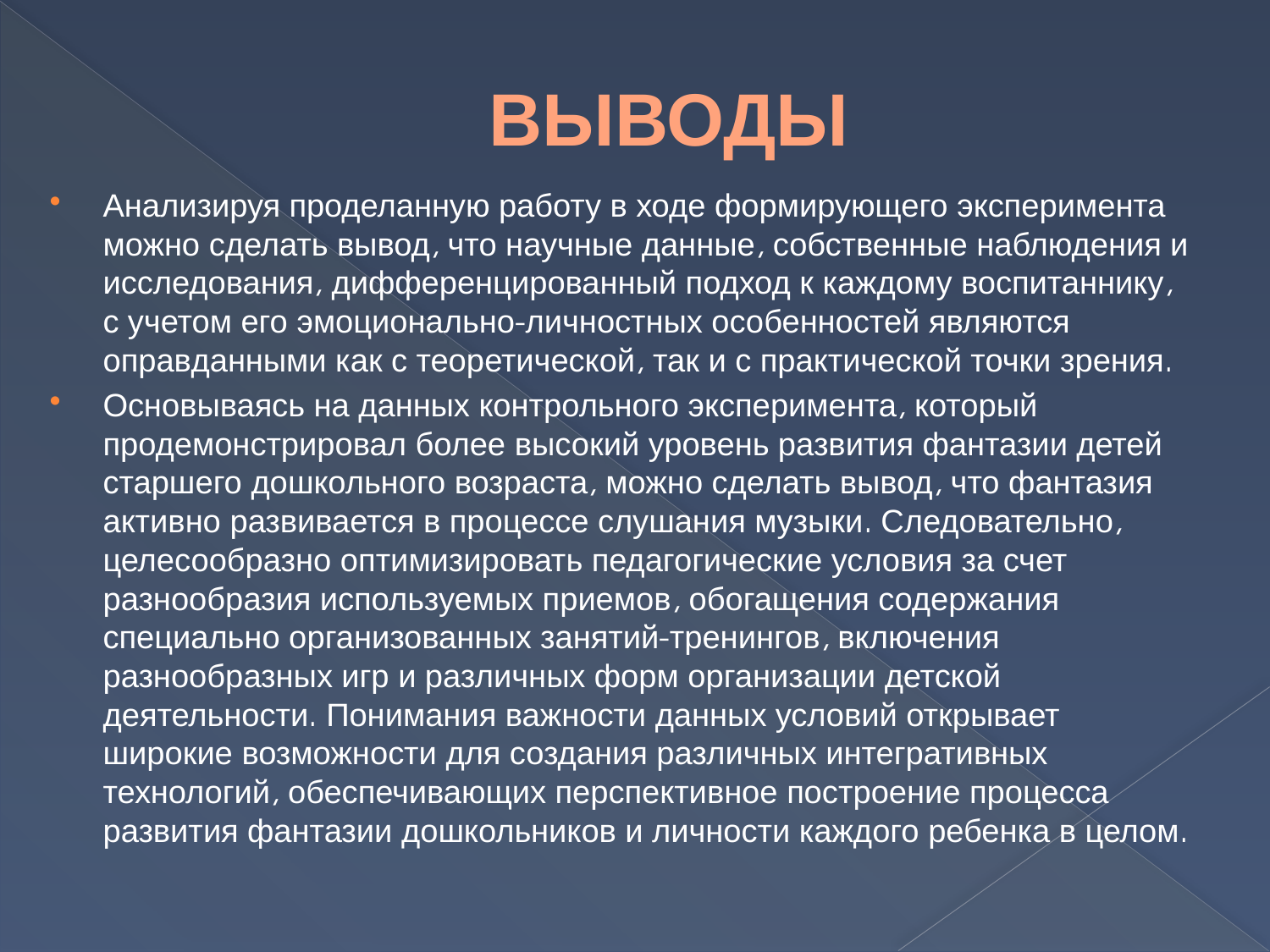

# ВЫВОДЫ
Анализируя проделанную работу в ходе формирующего эксперимента можно сделать вывод, что научные данные, собственные наблюдения и исследования, дифференцированный подход к каждому воспитаннику, с учетом его эмоционально-личностных особенностей являются оправданными как с теоретической, так и с практической точки зрения.
Основываясь на данных контрольного эксперимента, который продемонстрировал более высокий уровень развития фантазии детей старшего дошкольного возраста, можно сделать вывод, что фантазия активно развивается в процессе слушания музыки. Следовательно, целесообразно оптимизировать педагогические условия за счет разнообразия используемых приемов, обогащения содержания специально организованных занятий-тренингов, включения разнообразных игр и различных форм организации детской деятельности. Понимания важности данных условий открывает широкие возможности для создания различных интегративных технологий, обеспечивающих перспективное построение процесса развития фантазии дошкольников и личности каждого ребенка в целом.